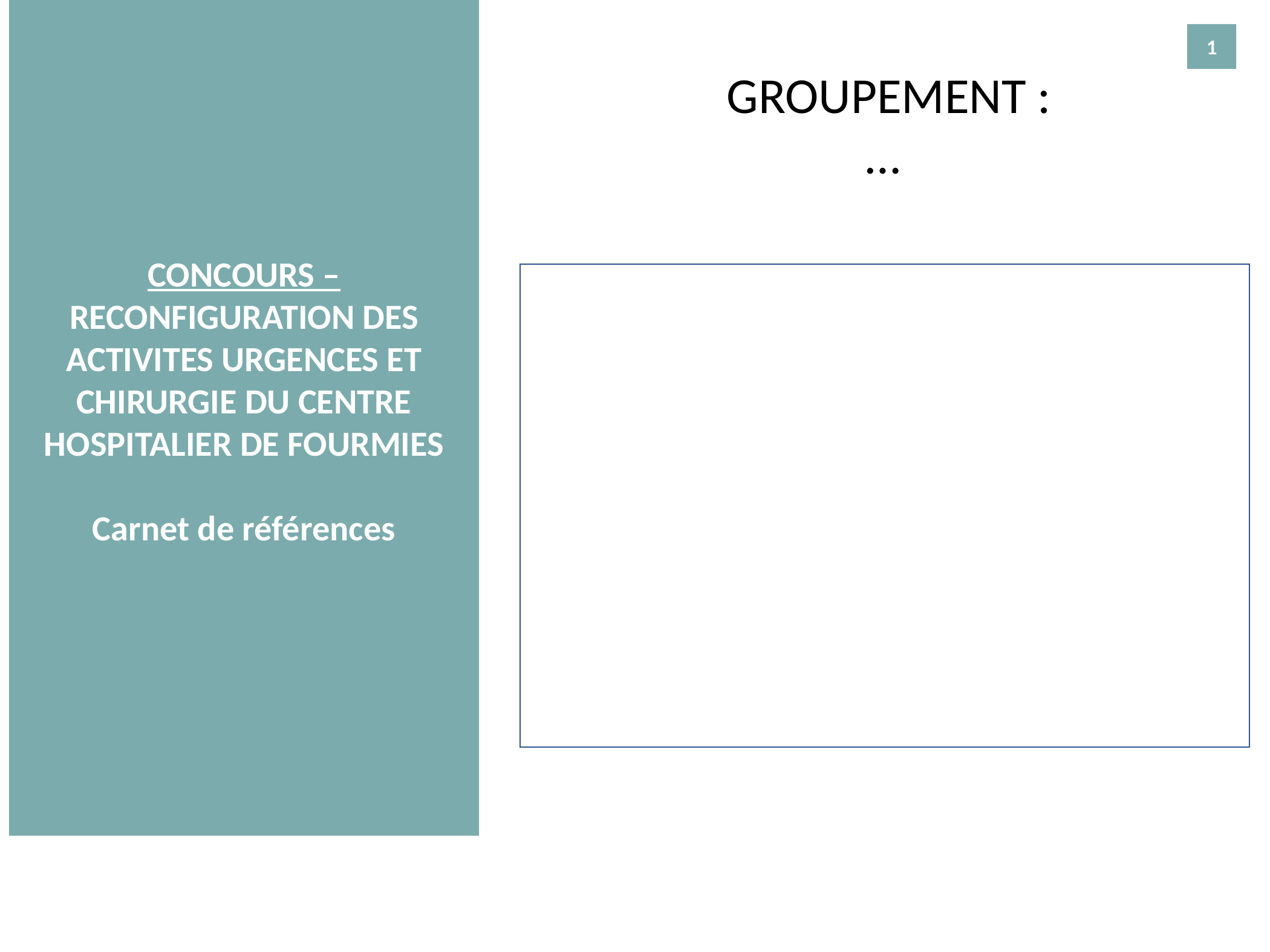

CONCOURS –
RECONFIGURATION DES ACTIVITES URGENCES ET CHIRURGIE DU CENTRE HOSPITALIER DE FOURMIES

Carnet de références

1
GROUPEMENT :
…

1